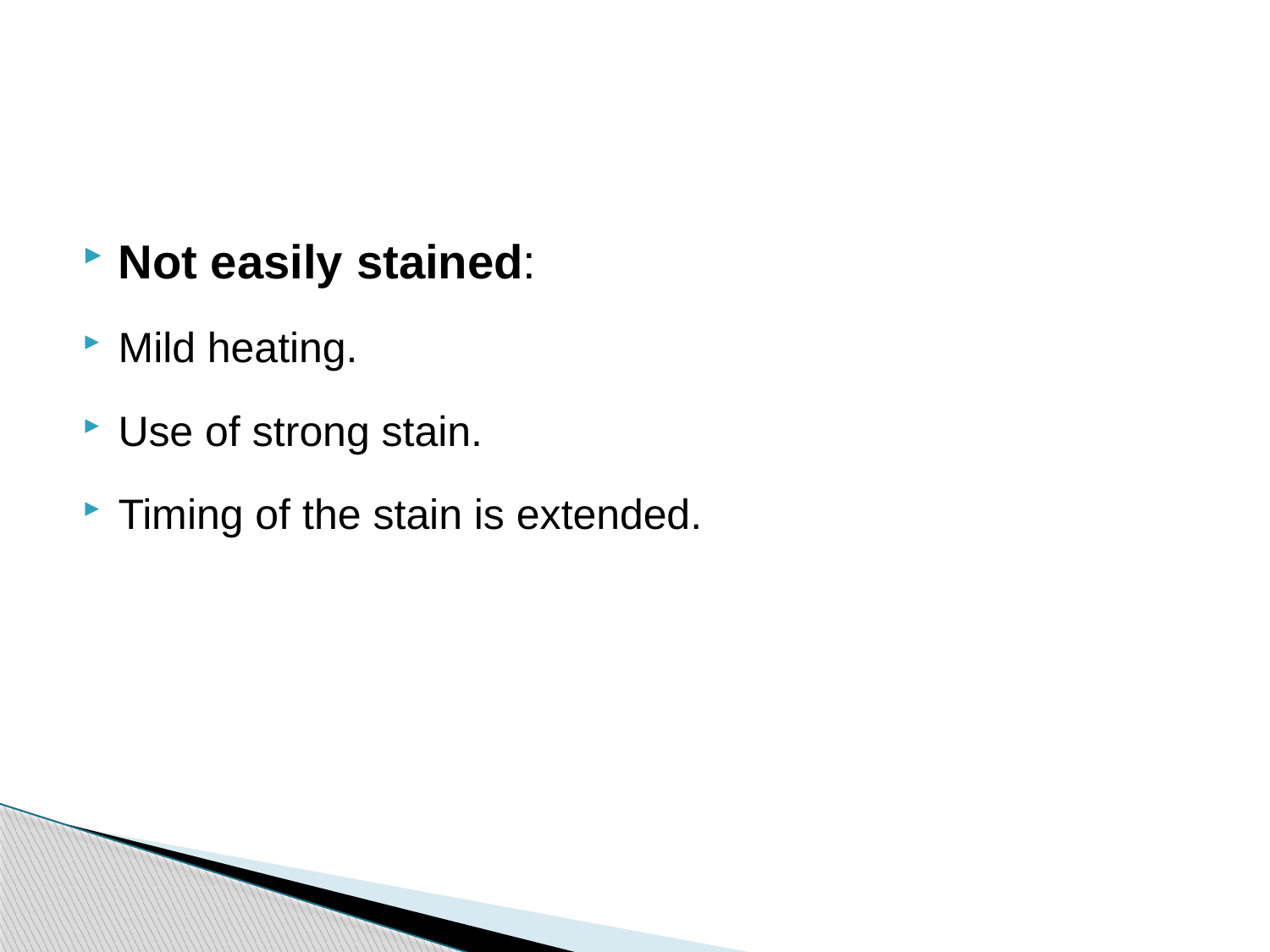

#
Not easily stained:
Mild heating.
Use of strong stain.
Timing of the stain is extended.